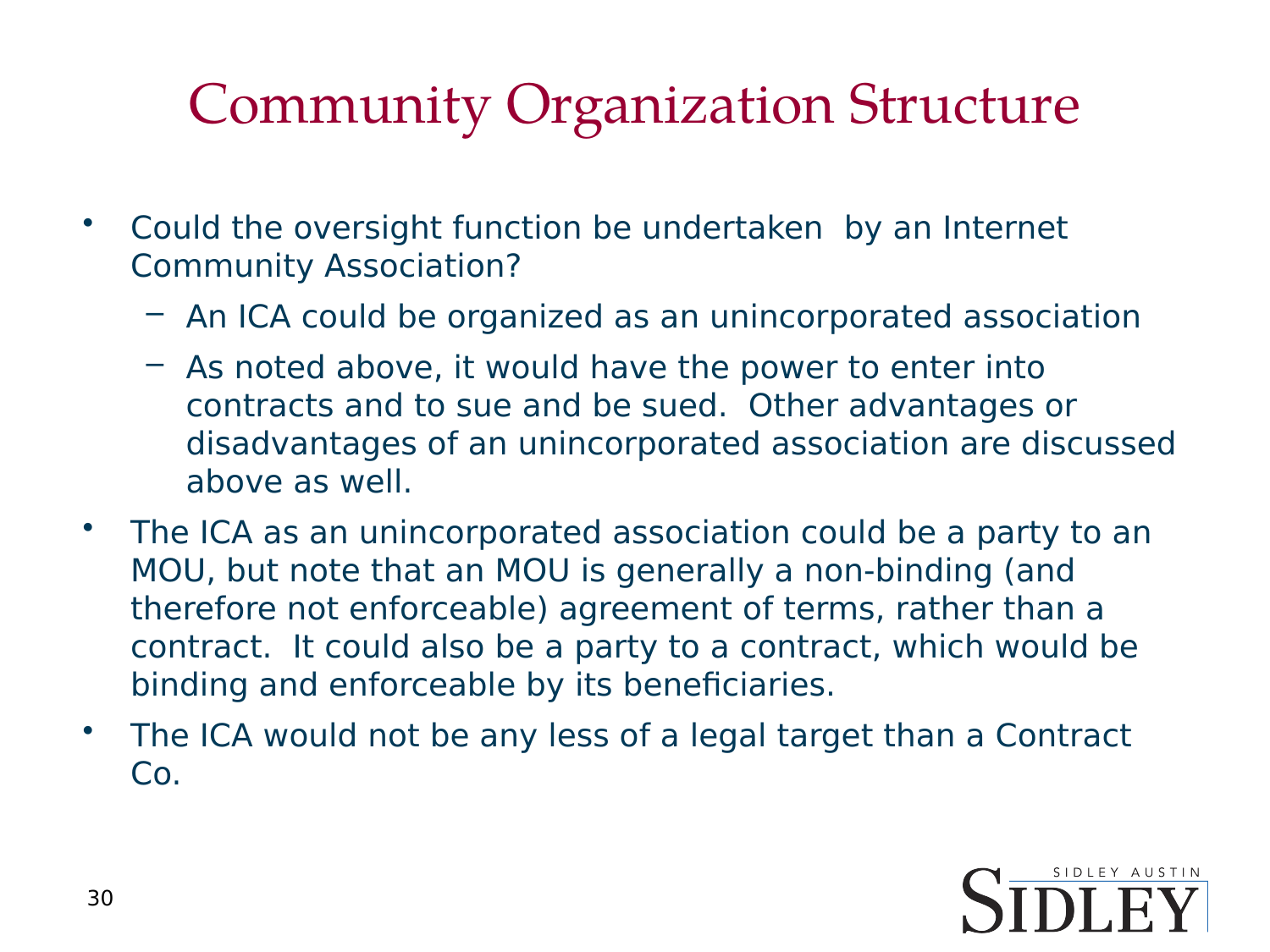

# Community Organization Structure
Could the oversight function be undertaken  by an Internet Community Association?
An ICA could be organized as an unincorporated association
As noted above, it would have the power to enter into contracts and to sue and be sued.  Other advantages or disadvantages of an unincorporated association are discussed above as well.
The ICA as an unincorporated association could be a party to an MOU, but note that an MOU is generally a non-binding (and therefore not enforceable) agreement of terms, rather than a contract.  It could also be a party to a contract, which would be binding and enforceable by its beneficiaries.
The ICA would not be any less of a legal target than a Contract Co.
30